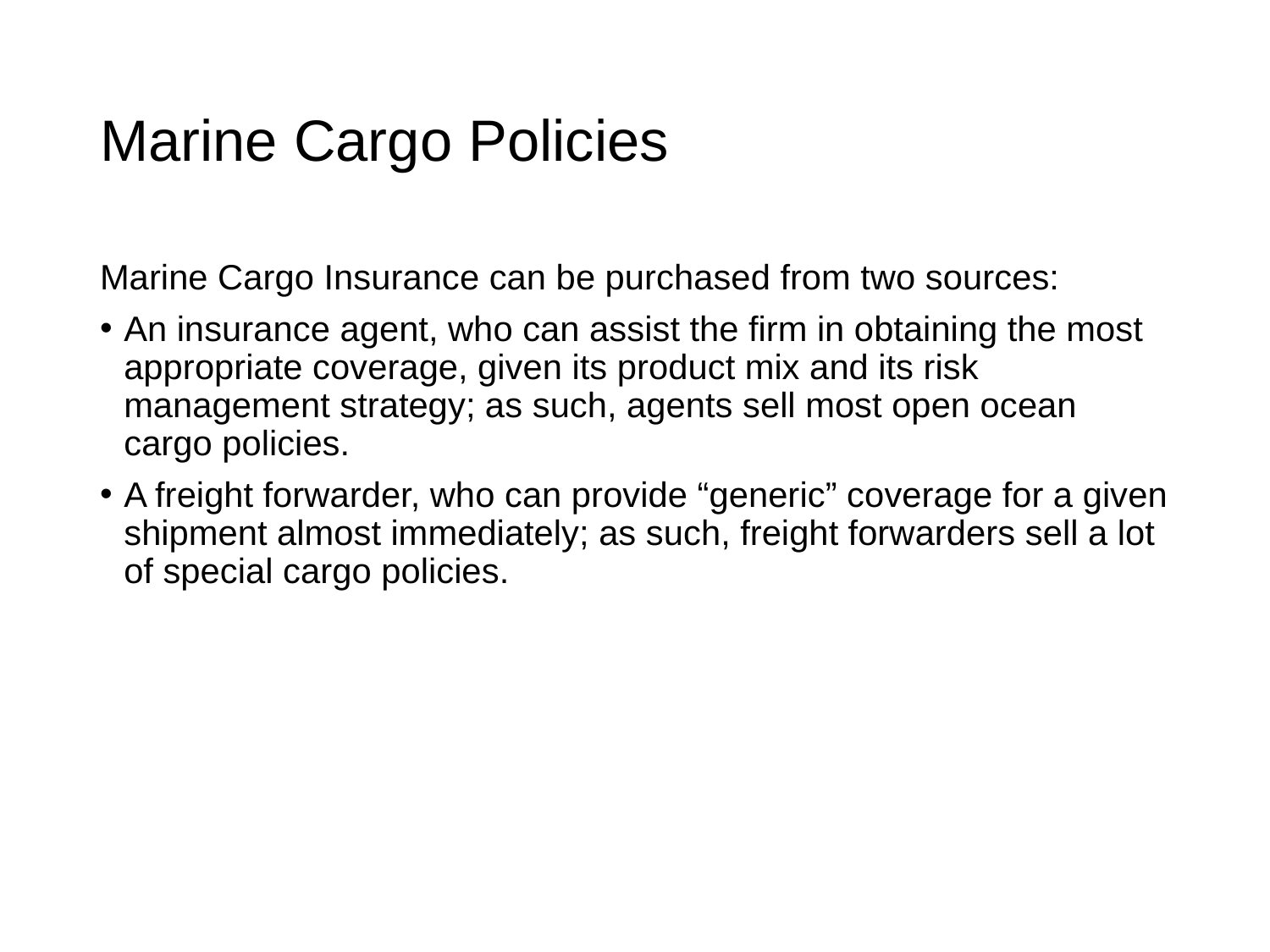

# Marine Cargo Policies
Marine Cargo Insurance can be purchased from two sources:
An insurance agent, who can assist the firm in obtaining the most appropriate coverage, given its product mix and its risk management strategy; as such, agents sell most open ocean cargo policies.
A freight forwarder, who can provide “generic” coverage for a given shipment almost immediately; as such, freight forwarders sell a lot of special cargo policies.